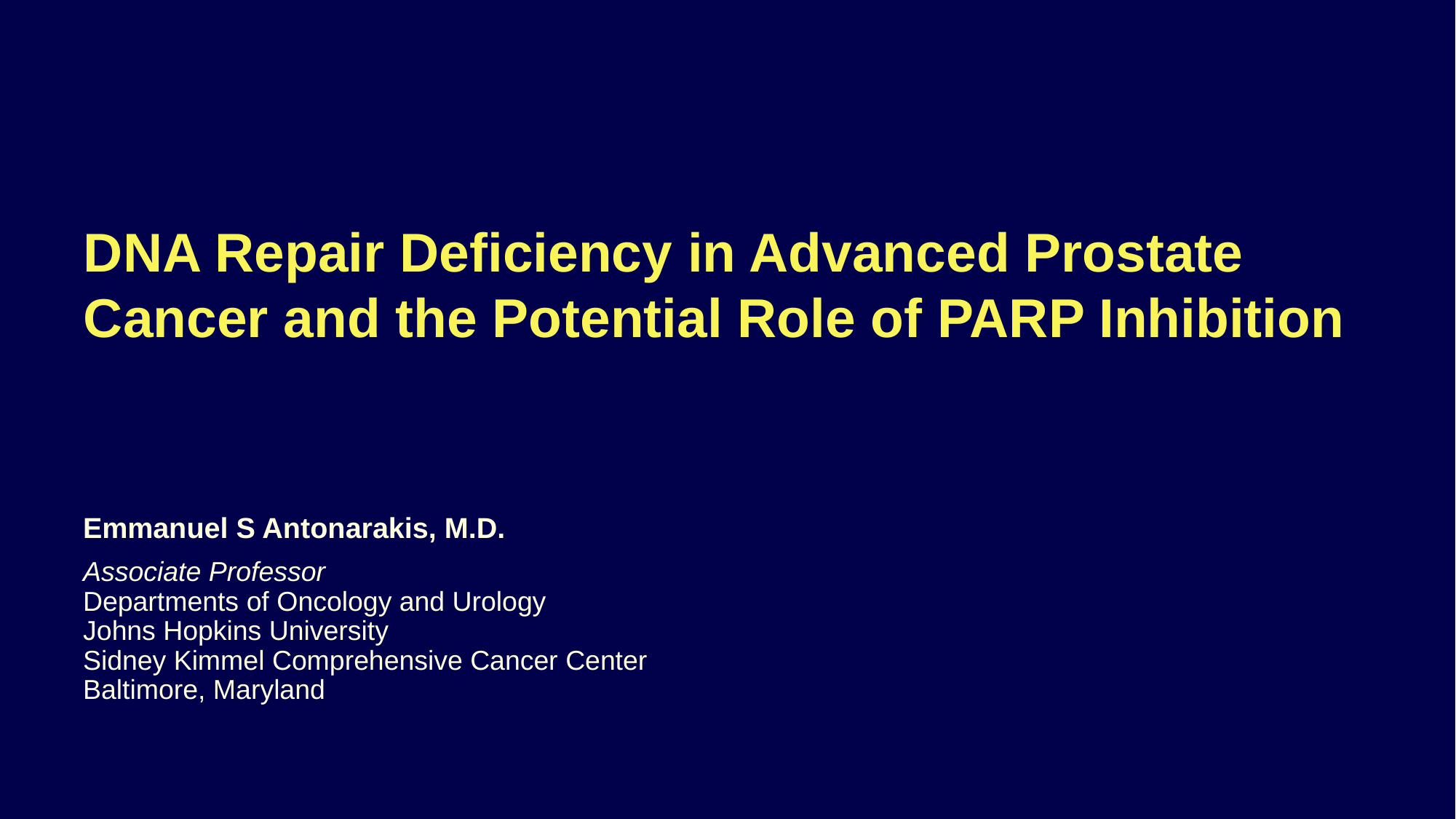

# DNA Repair Deficiency in Advanced Prostate Cancer and the Potential Role of PARP Inhibition
Emmanuel S Antonarakis, M.D.

Associate Professor
Departments of Oncology and Urology
Johns Hopkins University
Sidney Kimmel Comprehensive Cancer Center
Baltimore, Maryland